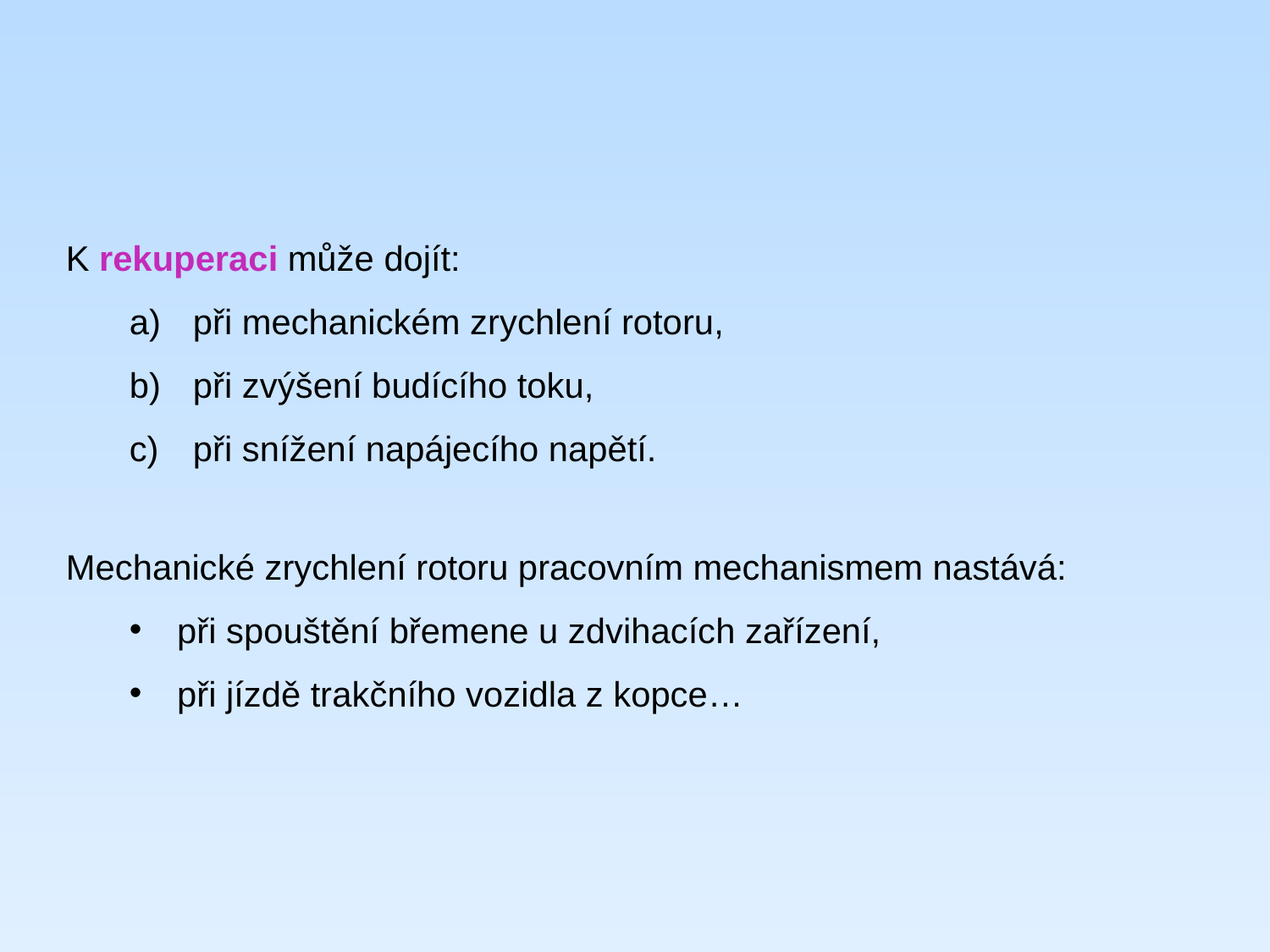

K rekuperaci může dojít:
při mechanickém zrychlení rotoru,
při zvýšení budícího toku,
při snížení napájecího napětí.

Mechanické zrychlení rotoru pracovním mechanismem nastává:
při spouštění břemene u zdvihacích zařízení,
při jízdě trakčního vozidla z kopce…